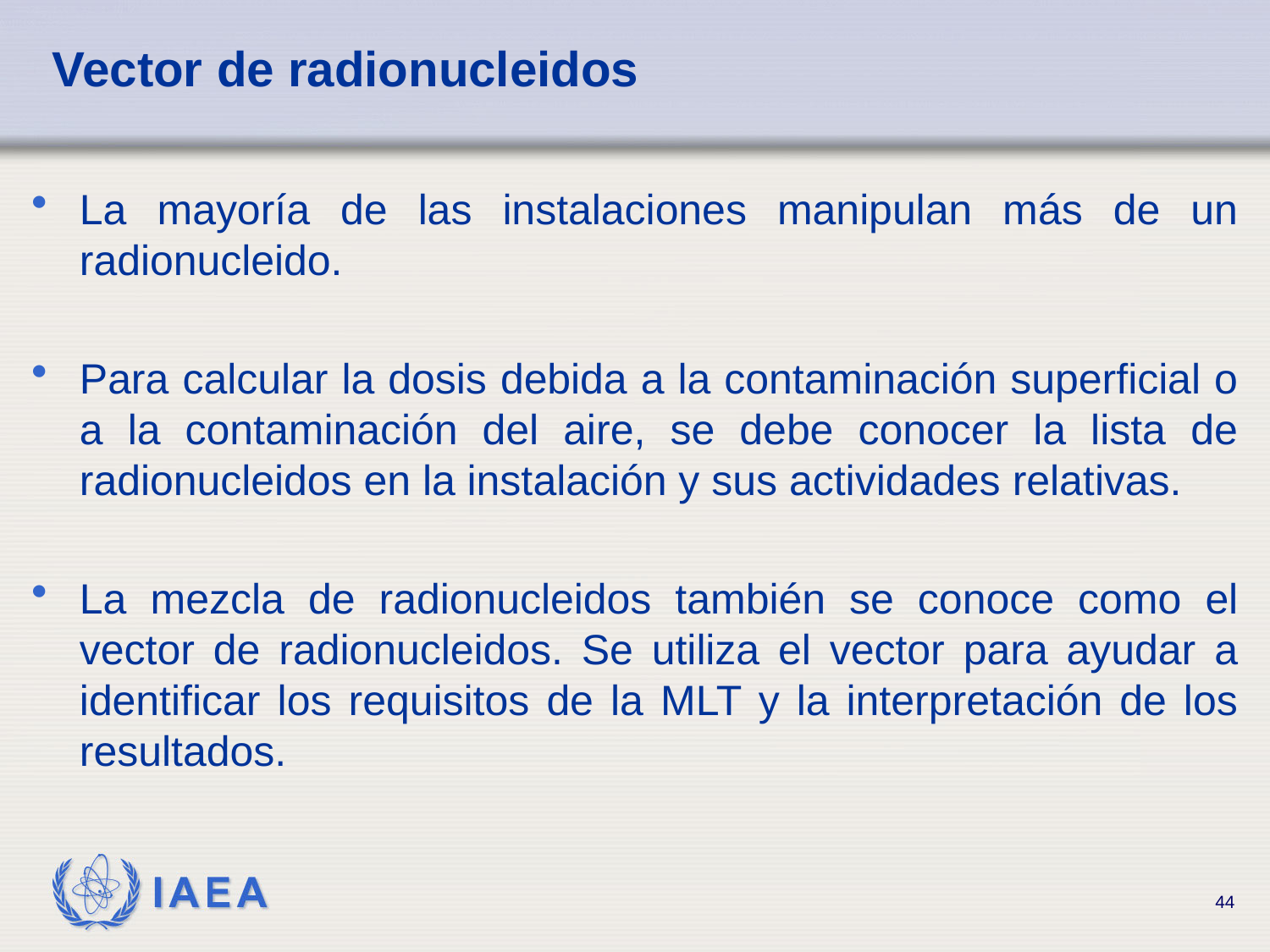

# Vector de radionucleidos
La mayoría de las instalaciones manipulan más de un radionucleido.

Para calcular la dosis debida a la contaminación superficial o a la contaminación del aire, se debe conocer la lista de radionucleidos en la instalación y sus actividades relativas.

La mezcla de radionucleidos también se conoce como el vector de radionucleidos. Se utiliza el vector para ayudar a identificar los requisitos de la MLT y la interpretación de los resultados.

44